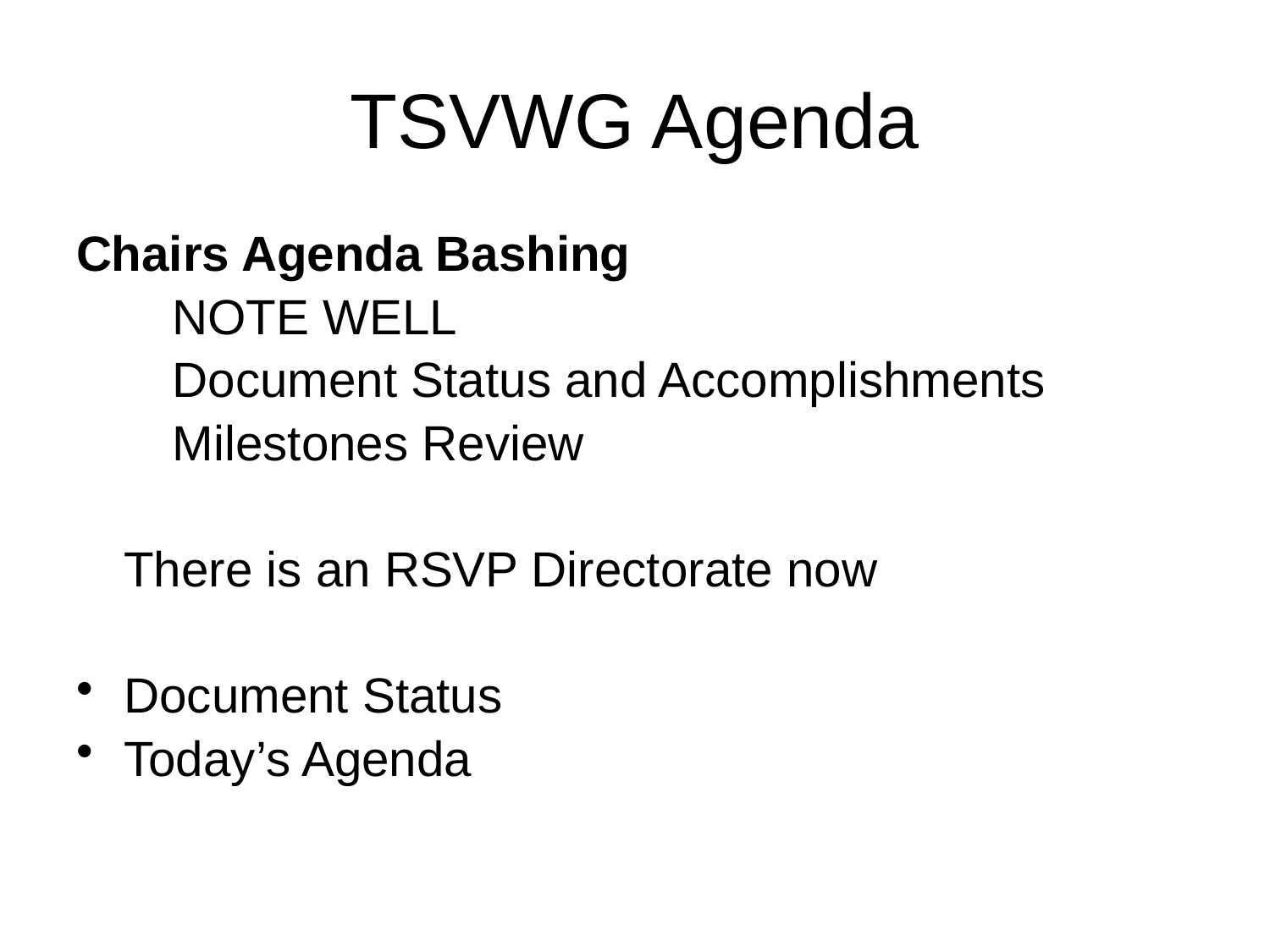

# TSVWG Agenda
Chairs Agenda Bashing
       NOTE WELL
       Document Status and Accomplishments
       Milestones Review

	There is an RSVP Directorate now

Document Status
Today’s Agenda